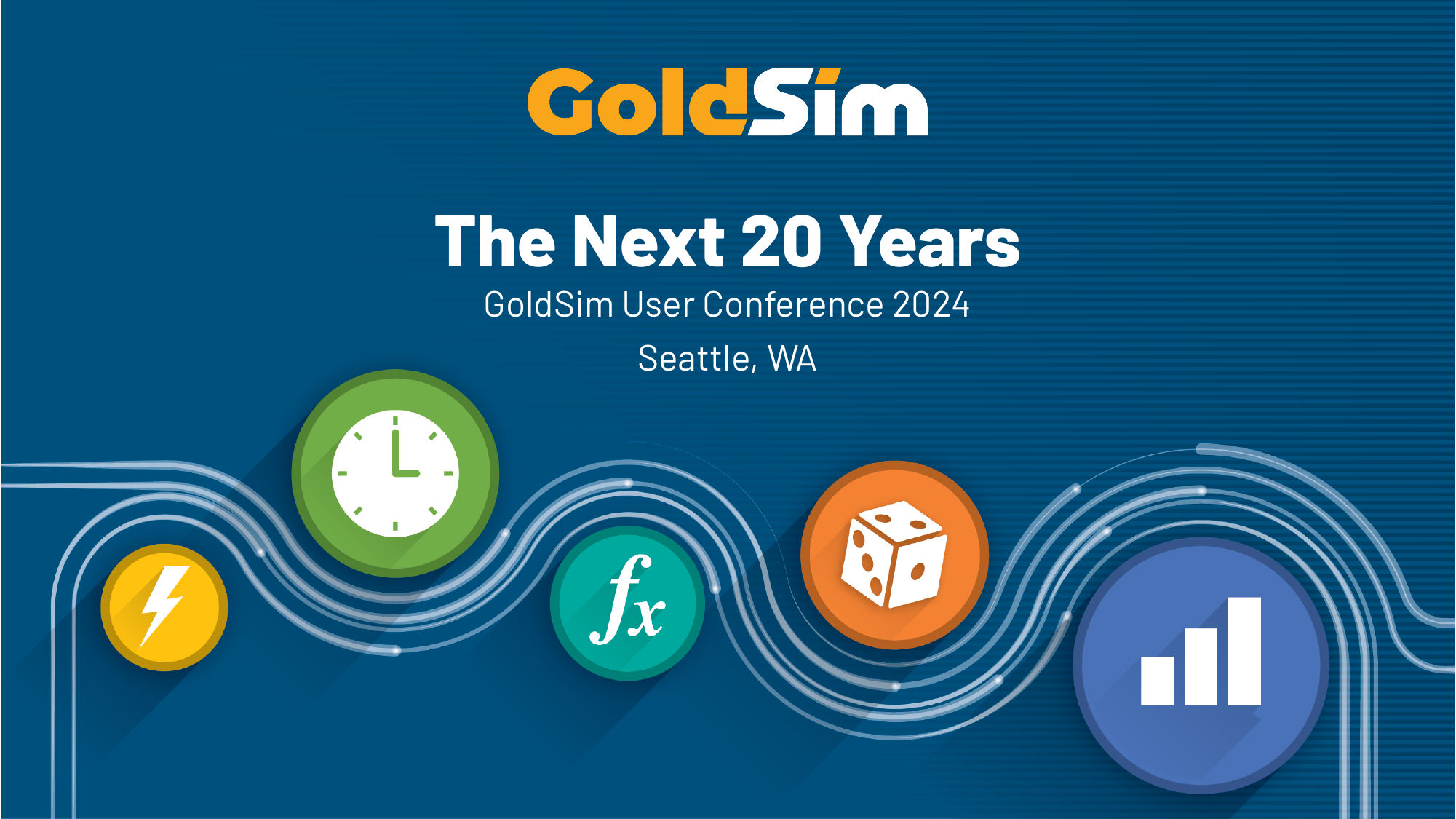

# The Next 20 Years
GoldSim User Conference 2024
Seattle, WA